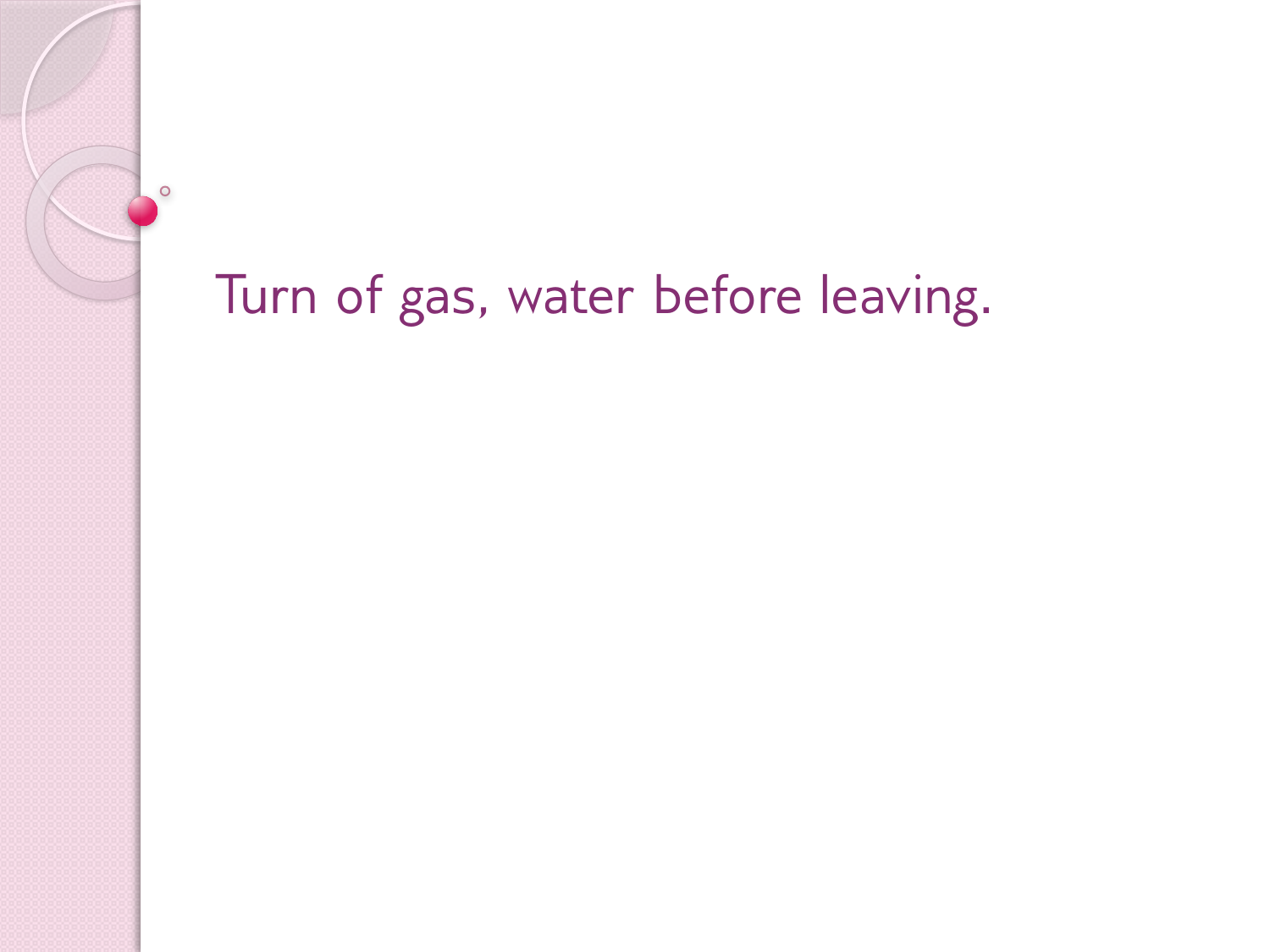

#
Turn of gas, water before leaving.